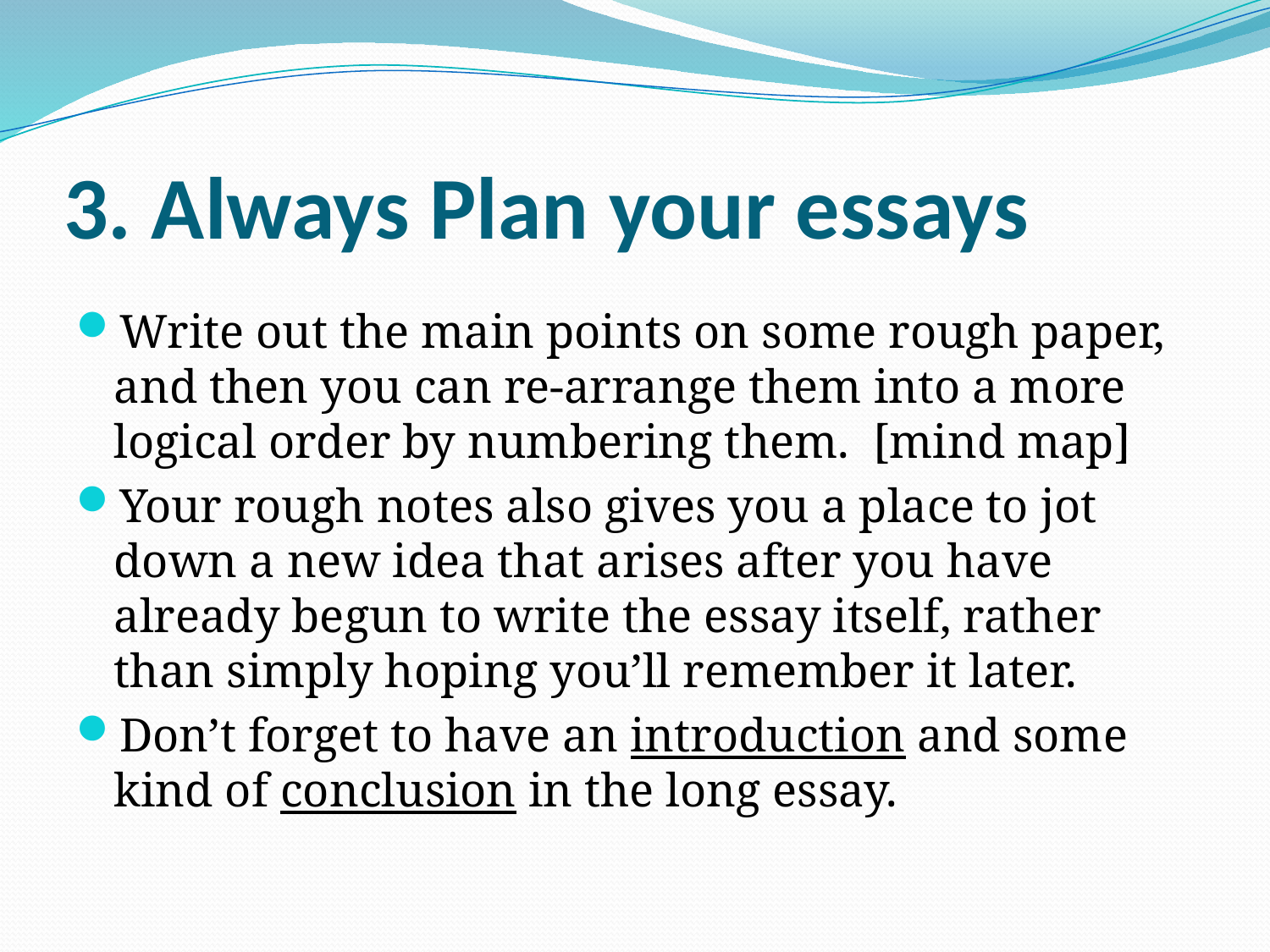

# 3. Always Plan your essays
Write out the main points on some rough paper, and then you can re-arrange them into a more logical order by numbering them.  [mind map]
Your rough notes also gives you a place to jot down a new idea that arises after you have already begun to write the essay itself, rather than simply hoping you’ll remember it later.
Don’t forget to have an introduction and some kind of conclusion in the long essay.